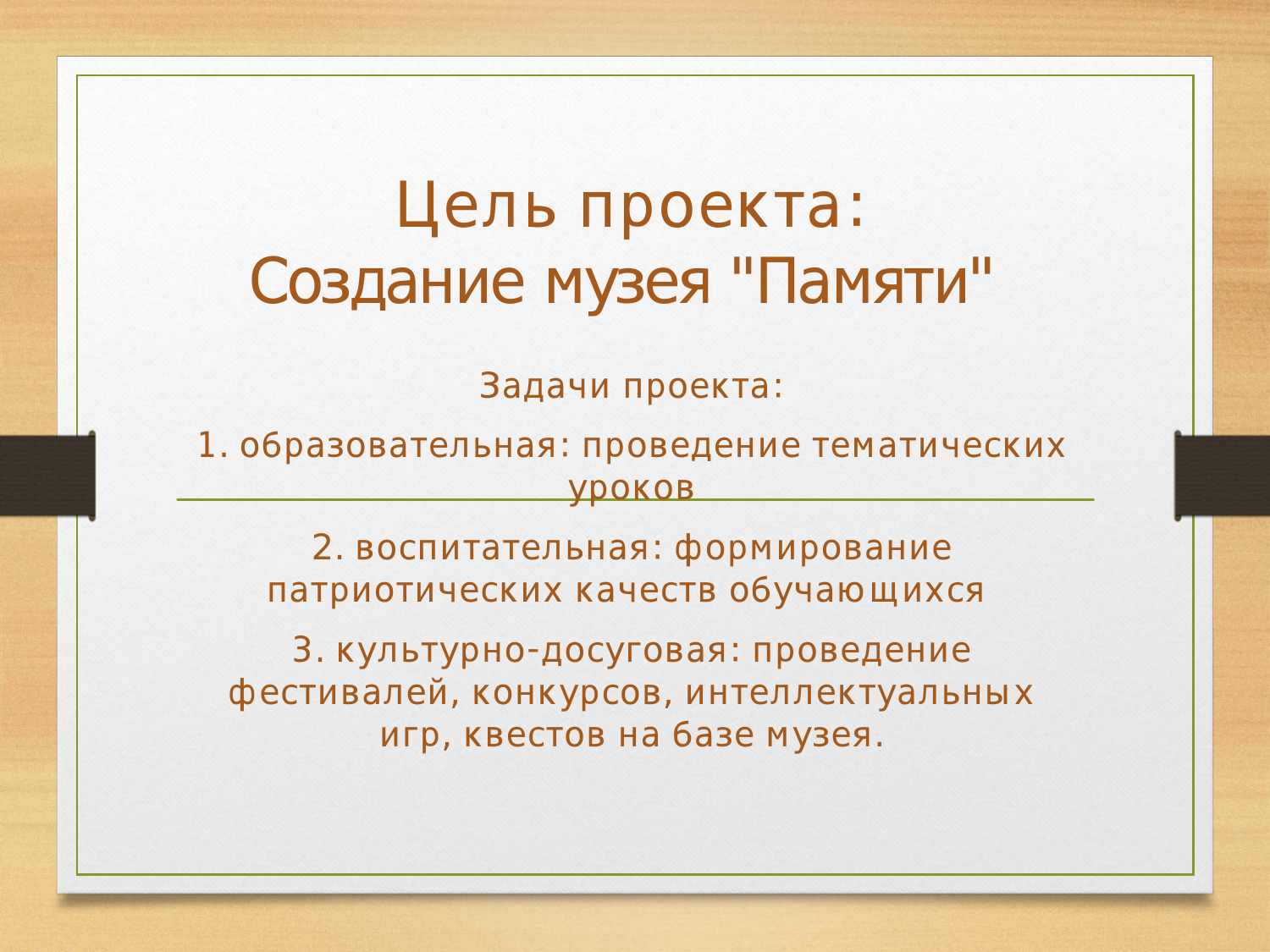

# Цель проекта: Создание музея "Памяти"
Задачи проекта:
1. образовательная: проведение тематических уроков
2. воспитательная: формирование патриотических качеств обучающихся
3. культурно-досуговая: проведение фестивалей, конкурсов, интеллектуальных игр, квестов на базе музея.